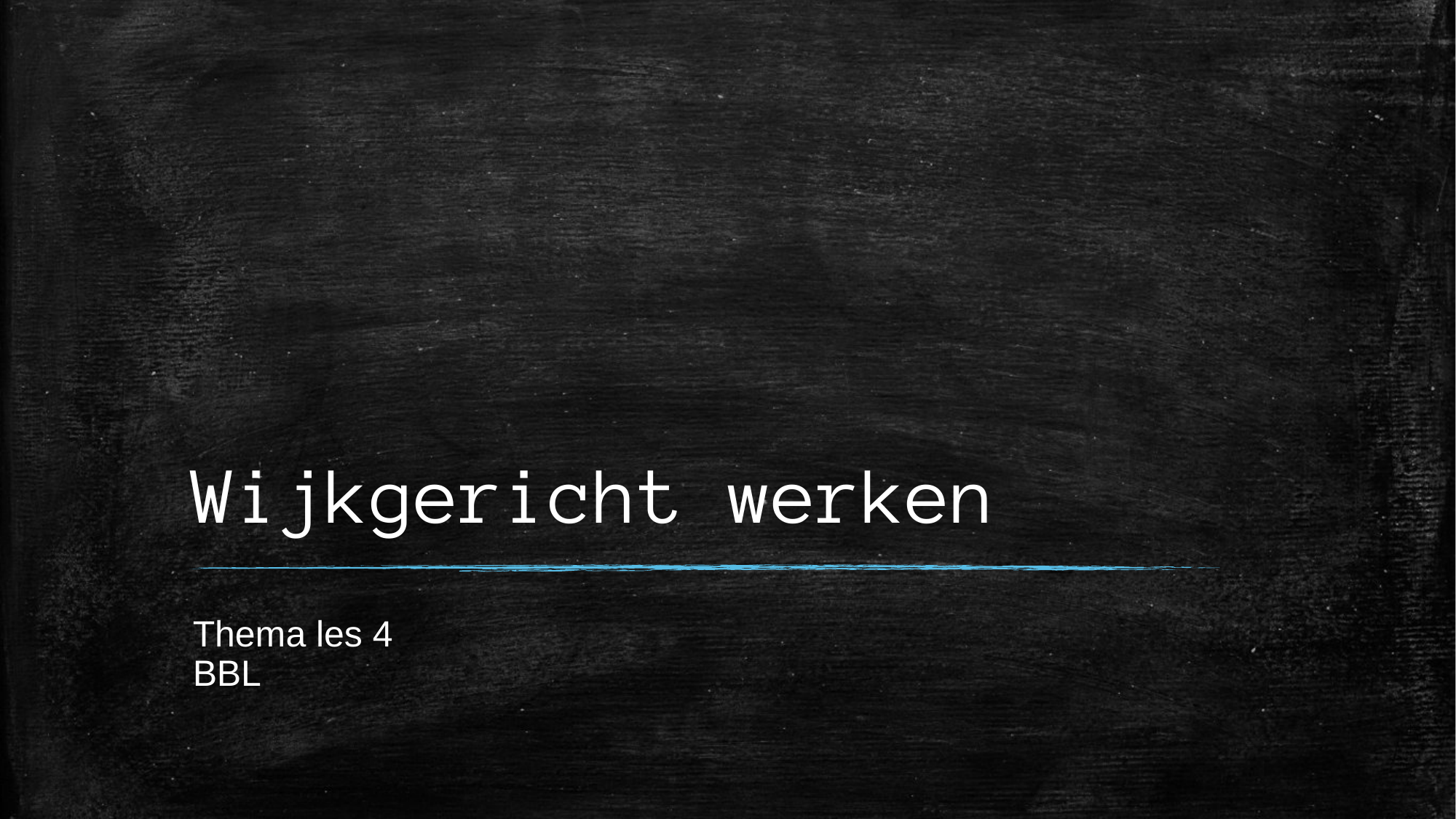

# Wijkgericht werken
Thema les 4
BBL